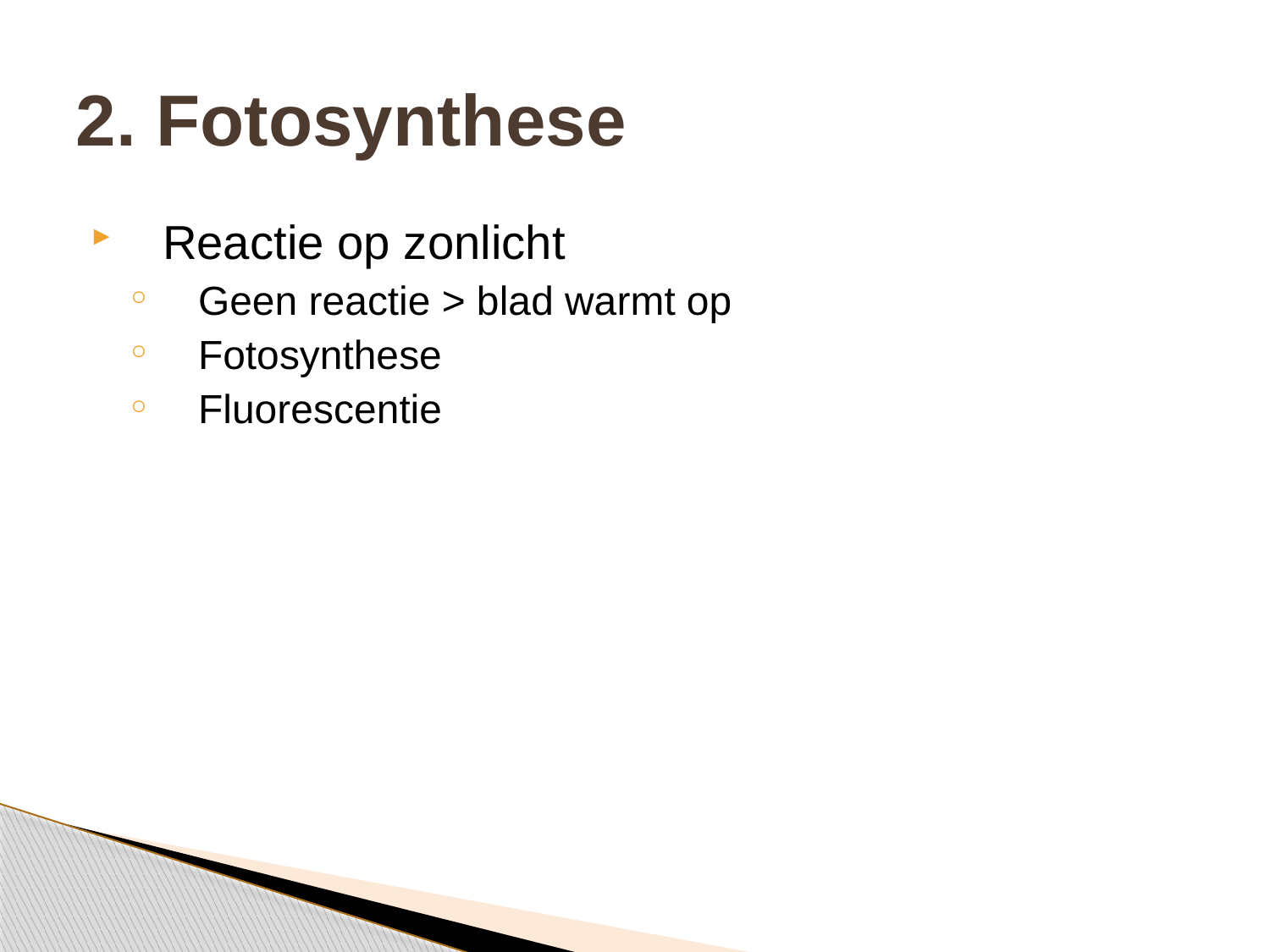

# 2. Fotosynthese
Reactie op zonlicht
Geen reactie > blad warmt op
Fotosynthese
Fluorescentie